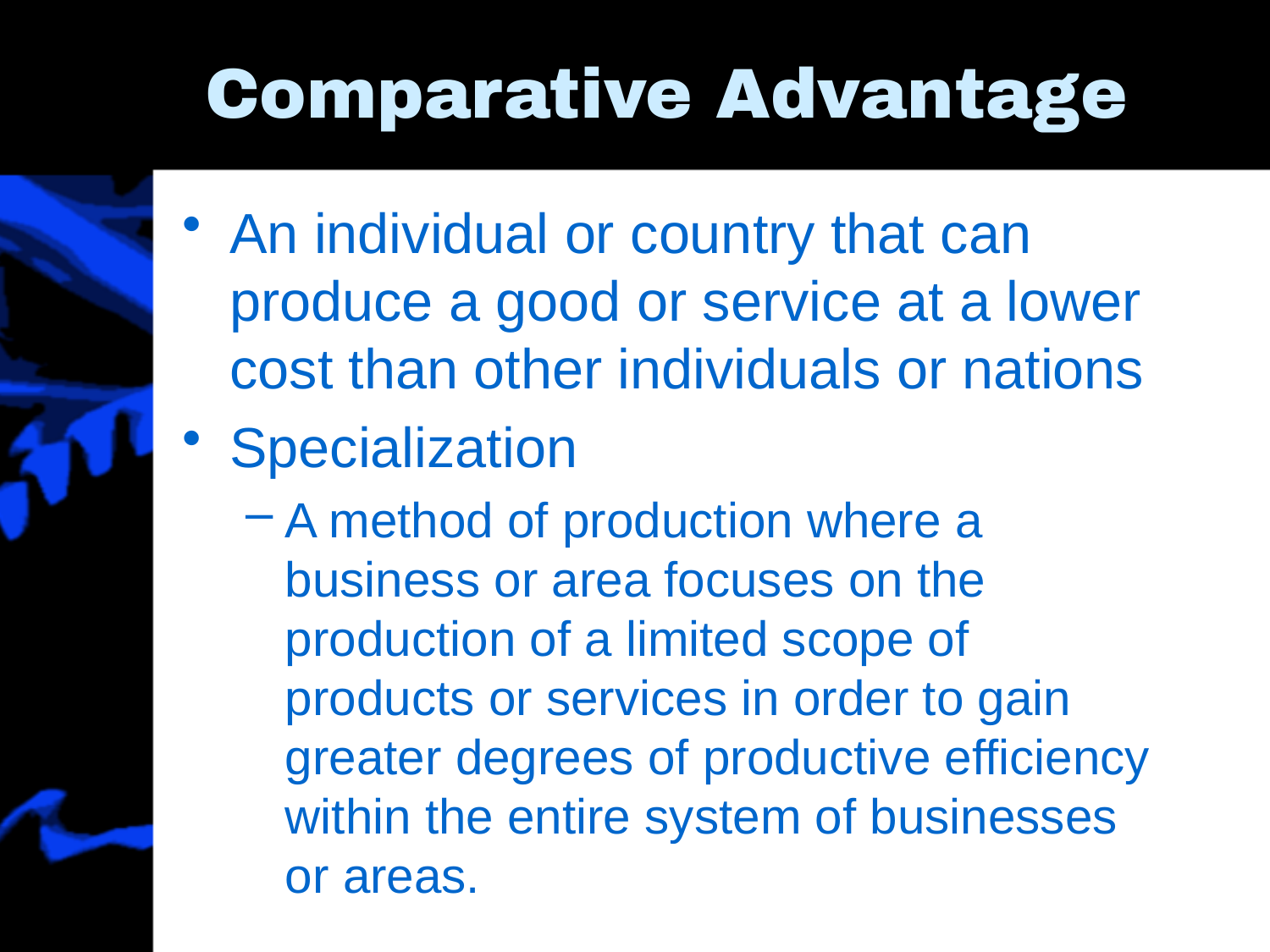

# Comparative Advantage
An individual or country that can produce a good or service at a lower cost than other individuals or nations
Specialization
A method of production where a business or area focuses on the production of a limited scope of products or services in order to gain greater degrees of productive efficiency within the entire system of businesses or areas.